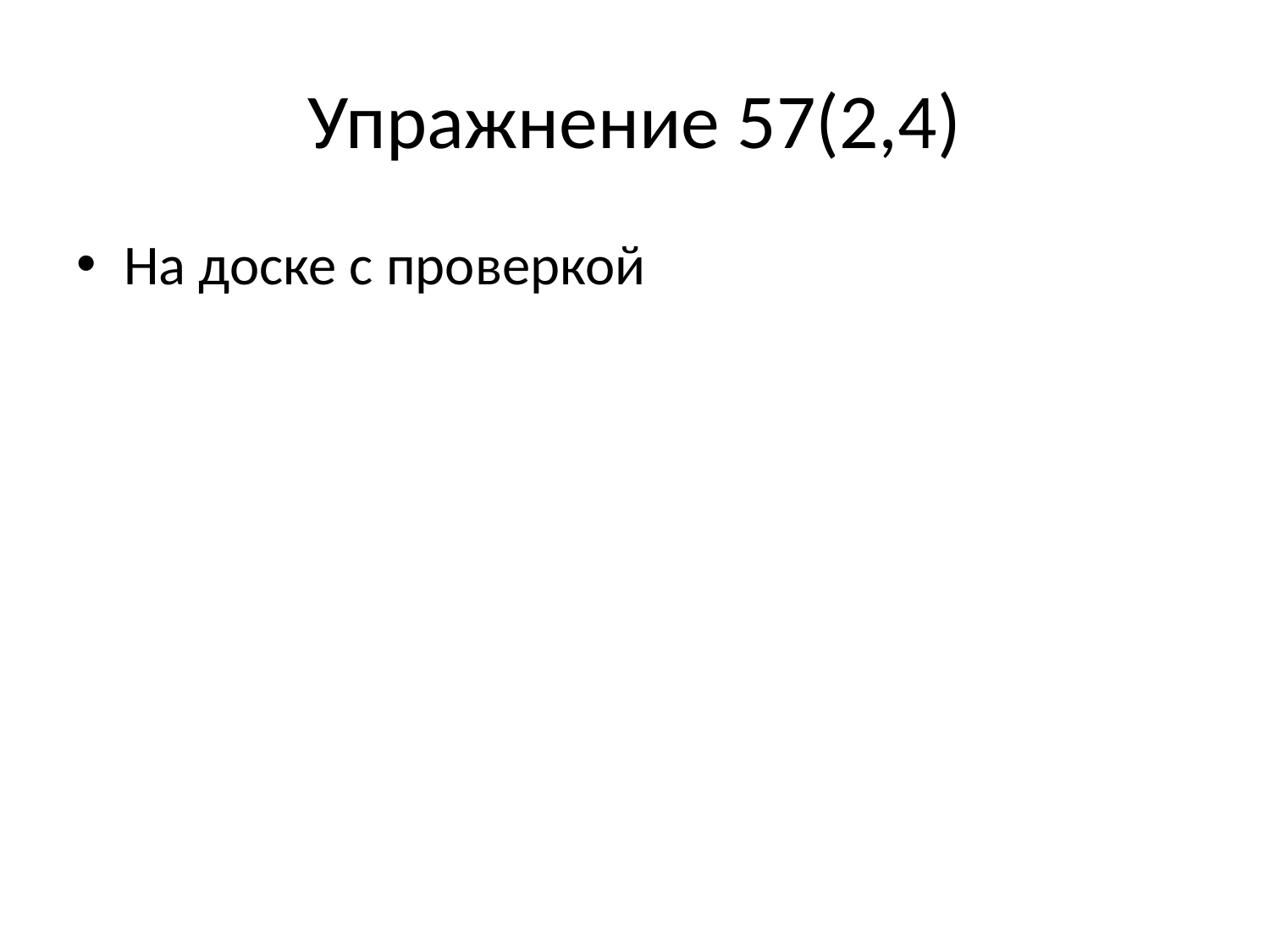

# Упражнение 57(2,4)
На доске с проверкой